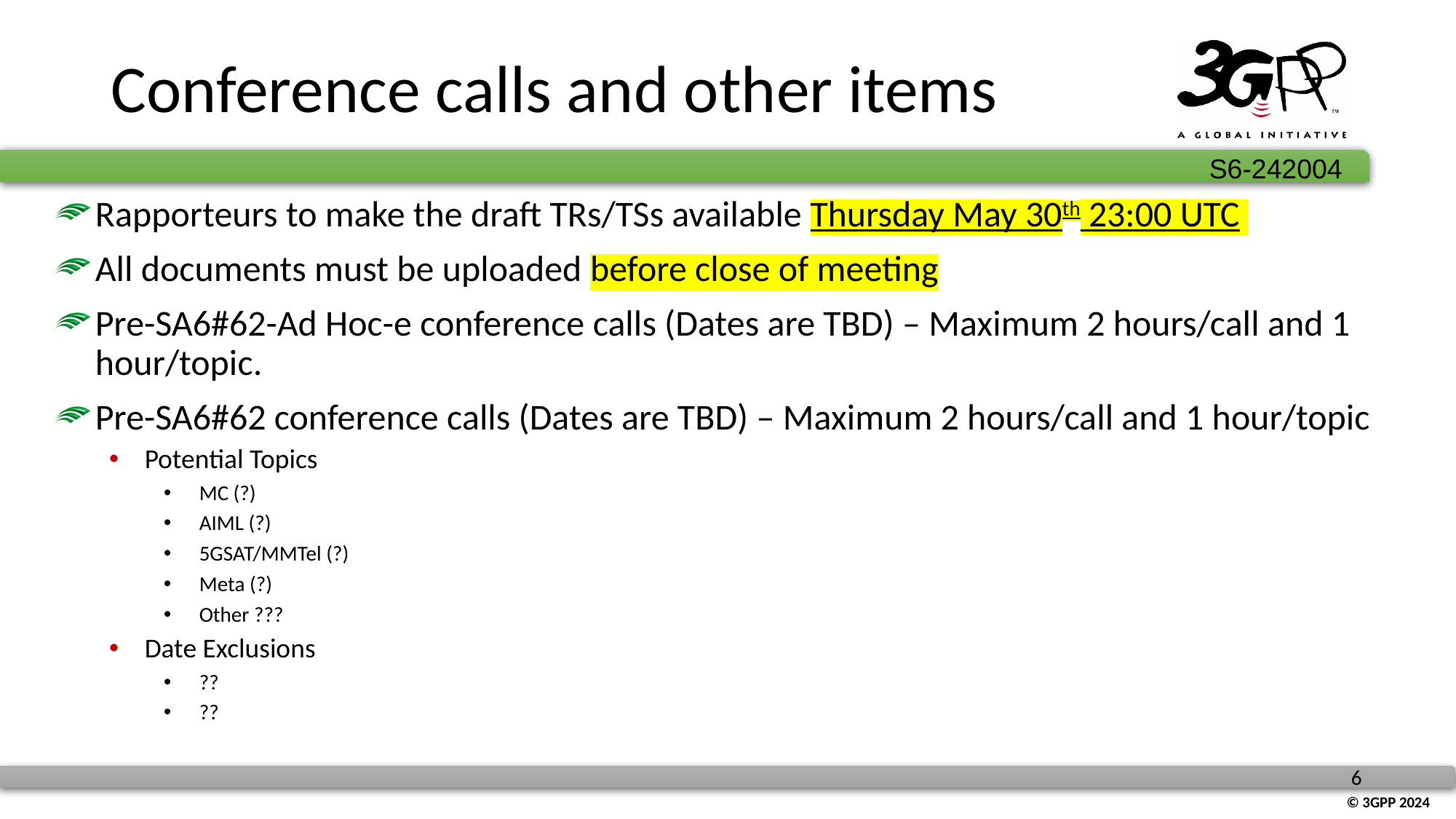

# Conference calls and other items
Rapporteurs to make the draft TRs/TSs available Thursday May 30th 23:00 UTC
All documents must be uploaded before close of meeting
Pre-SA6#62-Ad Hoc-e conference calls (Dates are TBD) – Maximum 2 hours/call and 1 hour/topic.
Pre-SA6#62 conference calls (Dates are TBD) – Maximum 2 hours/call and 1 hour/topic
Potential Topics
MC (?)
AIML (?)
5GSAT/MMTel (?)
Meta (?)
Other ???
Date Exclusions
??
??